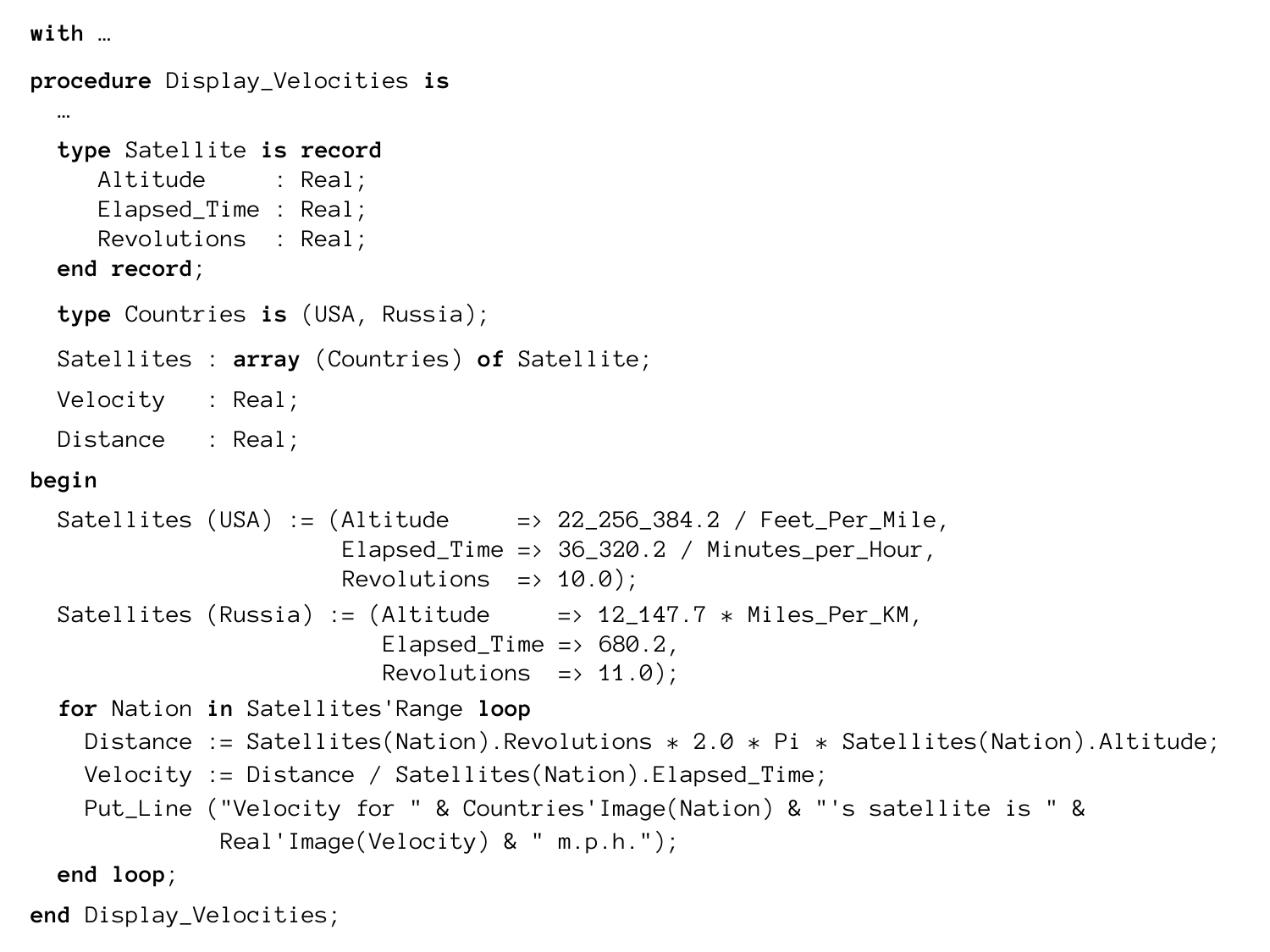

with …

procedure Display_Velocities is
  …
  type Satellite is record
     Altitude     : Real;
     Elapsed_Time : Real;
     Revolutions  : Real;
  end record;
  type Countries is (USA, Russia);
  Satellites : array (Countries) of Satellite;
  Velocity   : Real;
  Distance   : Real;
begin
  Satellites (USA) := (Altitude     => 22_256_384.2 / Feet_Per_Mile,
                       Elapsed_Time => 36_320.2 / Minutes_per_Hour,
                       Revolutions  => 10.0);
  Satellites (Russia) := (Altitude     => 12_147.7 * Miles_Per_KM,
                          Elapsed_Time => 680.2,
                          Revolutions  => 11.0);
  for Nation in Satellites'Range loop
    Distance := Satellites(Nation).Revolutions * 2.0 * Pi * Satellites(Nation).Altitude;
    Velocity := Distance / Satellites(Nation).Elapsed_Time;
    Put_Line ("Velocity for " & Countries'Image(Nation) & "'s satellite is " &
              Real'Image(Velocity) & " m.p.h.");
  end loop;
end Display_Velocities;